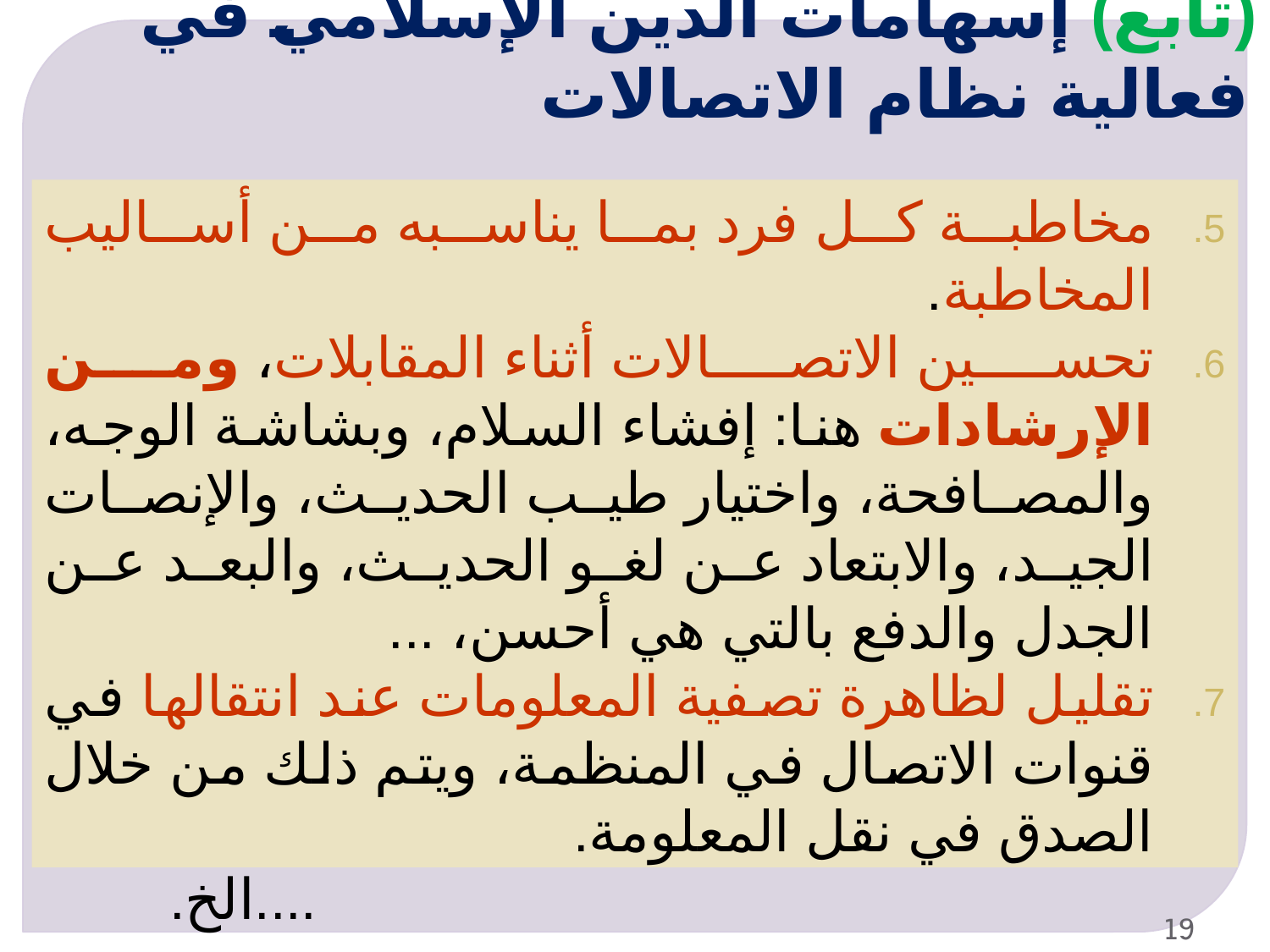

# (تابع) إسهامات الدين الإسلامي في فعالية نظام الاتصالات
مخاطبة كل فرد بما يناسبه من أساليب المخاطبة.
تحسين الاتصالات أثناء المقابلات، ومن الإرشادات هنا: إفشاء السلام، وبشاشة الوجه، والمصافحة، واختيار طيب الحديث، والإنصات الجيد، والابتعاد عن لغو الحديث، والبعد عن الجدل والدفع بالتي هي أحسن، ...
تقليل لظاهرة تصفية المعلومات عند انتقالها في قنوات الاتصال في المنظمة، ويتم ذلك من خلال الصدق في نقل المعلومة.
                                                  ....الخ.
19